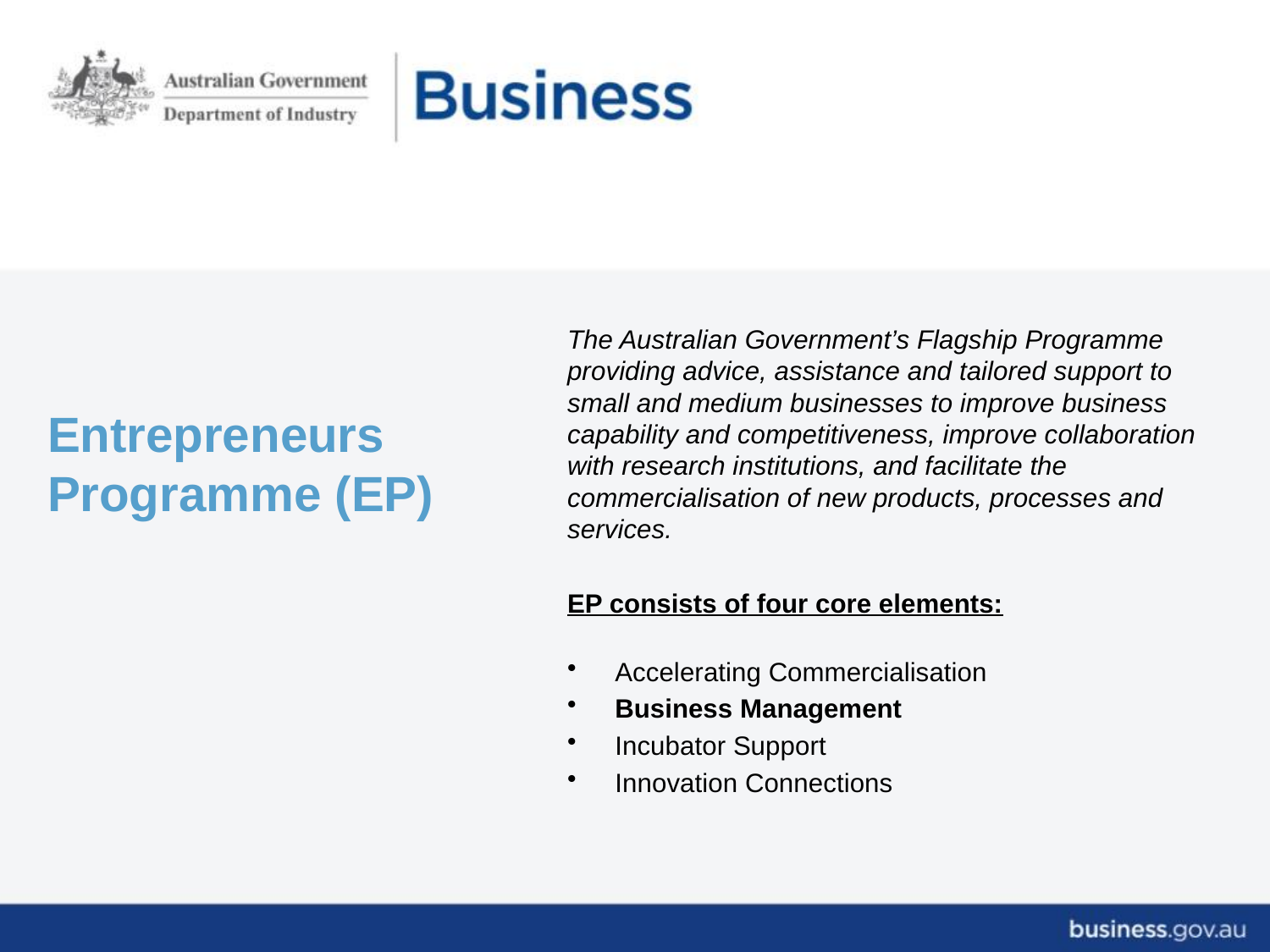

# Entrepreneurs Programme (EP)
The Australian Government’s Flagship Programme providing advice, assistance and tailored support to small and medium businesses to improve business capability and competitiveness, improve collaboration with research institutions, and facilitate the commercialisation of new products, processes and services.​
​
​EP consists of four core elements:​
​
Accelerating Commercialisation​
Business Management​
Incubator Support​
Innovation Connections